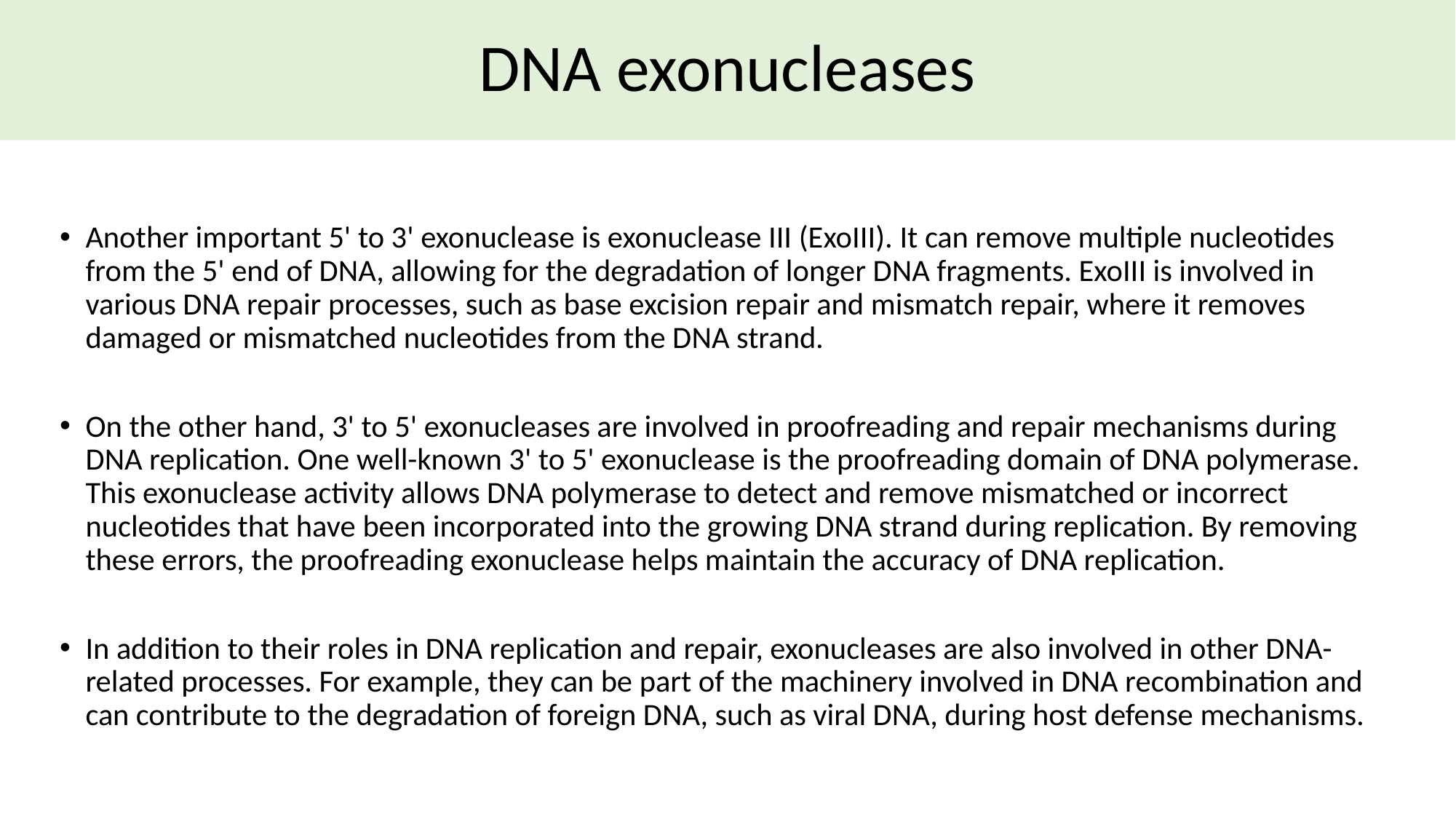

# DNA exonucleases

Another important 5' to 3' exonuclease is exonuclease III (ExoIII). It can remove multiple nucleotides from the 5' end of DNA, allowing for the degradation of longer DNA fragments. ExoIII is involved in various DNA repair processes, such as base excision repair and mismatch repair, where it removes damaged or mismatched nucleotides from the DNA strand.

On the other hand, 3' to 5' exonucleases are involved in proofreading and repair mechanisms during DNA replication. One well-known 3' to 5' exonuclease is the proofreading domain of DNA polymerase. This exonuclease activity allows DNA polymerase to detect and remove mismatched or incorrect nucleotides that have been incorporated into the growing DNA strand during replication. By removing these errors, the proofreading exonuclease helps maintain the accuracy of DNA replication.

In addition to their roles in DNA replication and repair, exonucleases are also involved in other DNA-related processes. For example, they can be part of the machinery involved in DNA recombination and can contribute to the degradation of foreign DNA, such as viral DNA, during host defense mechanisms.